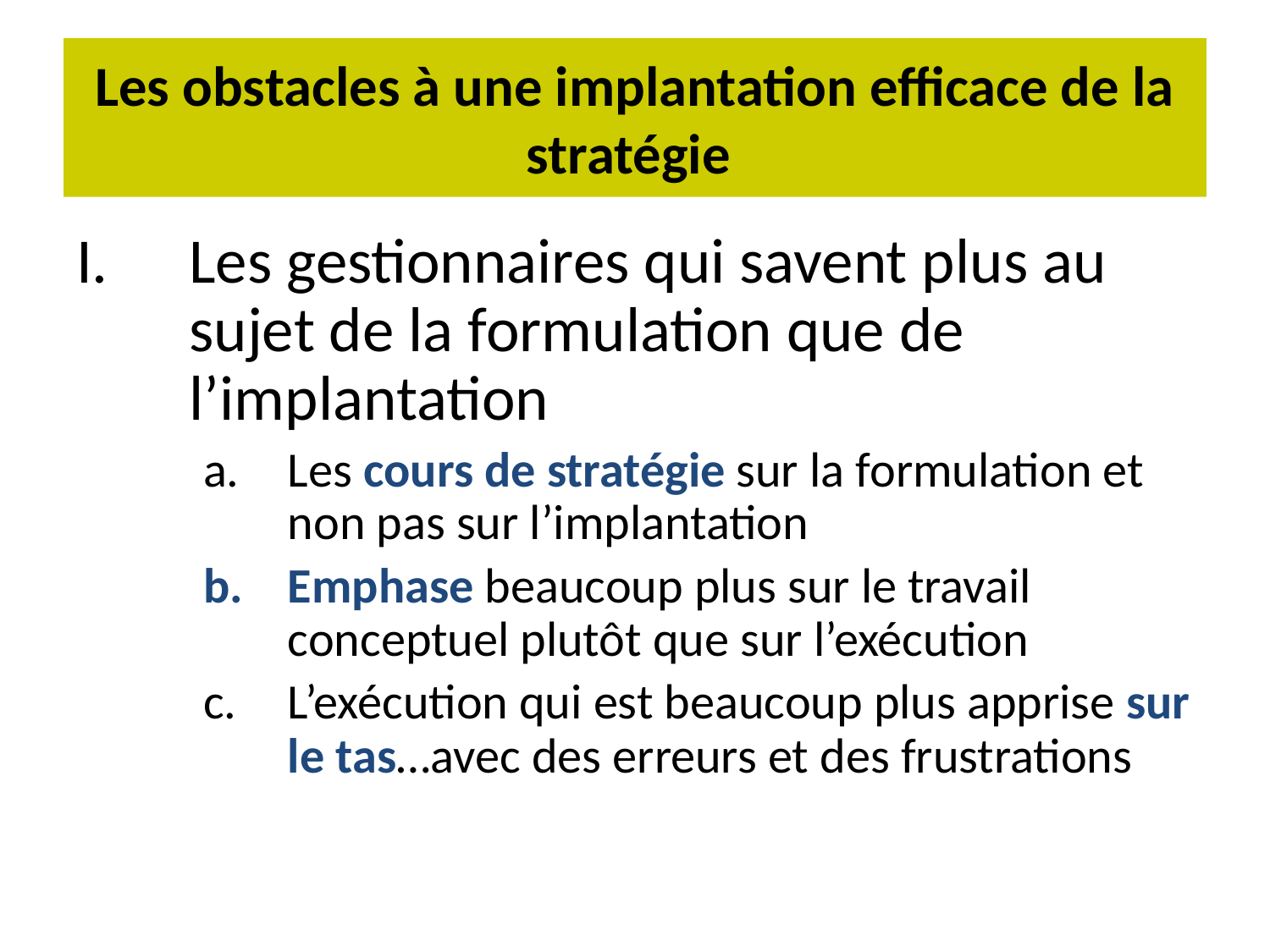

# Les obstacles à une implantation efficace de la stratégie
Les gestionnaires qui savent plus au sujet de la formulation que de l’implantation
Les cours de stratégie sur la formulation et non pas sur l’implantation
Emphase beaucoup plus sur le travail conceptuel plutôt que sur l’exécution
L’exécution qui est beaucoup plus apprise sur le tas…avec des erreurs et des frustrations